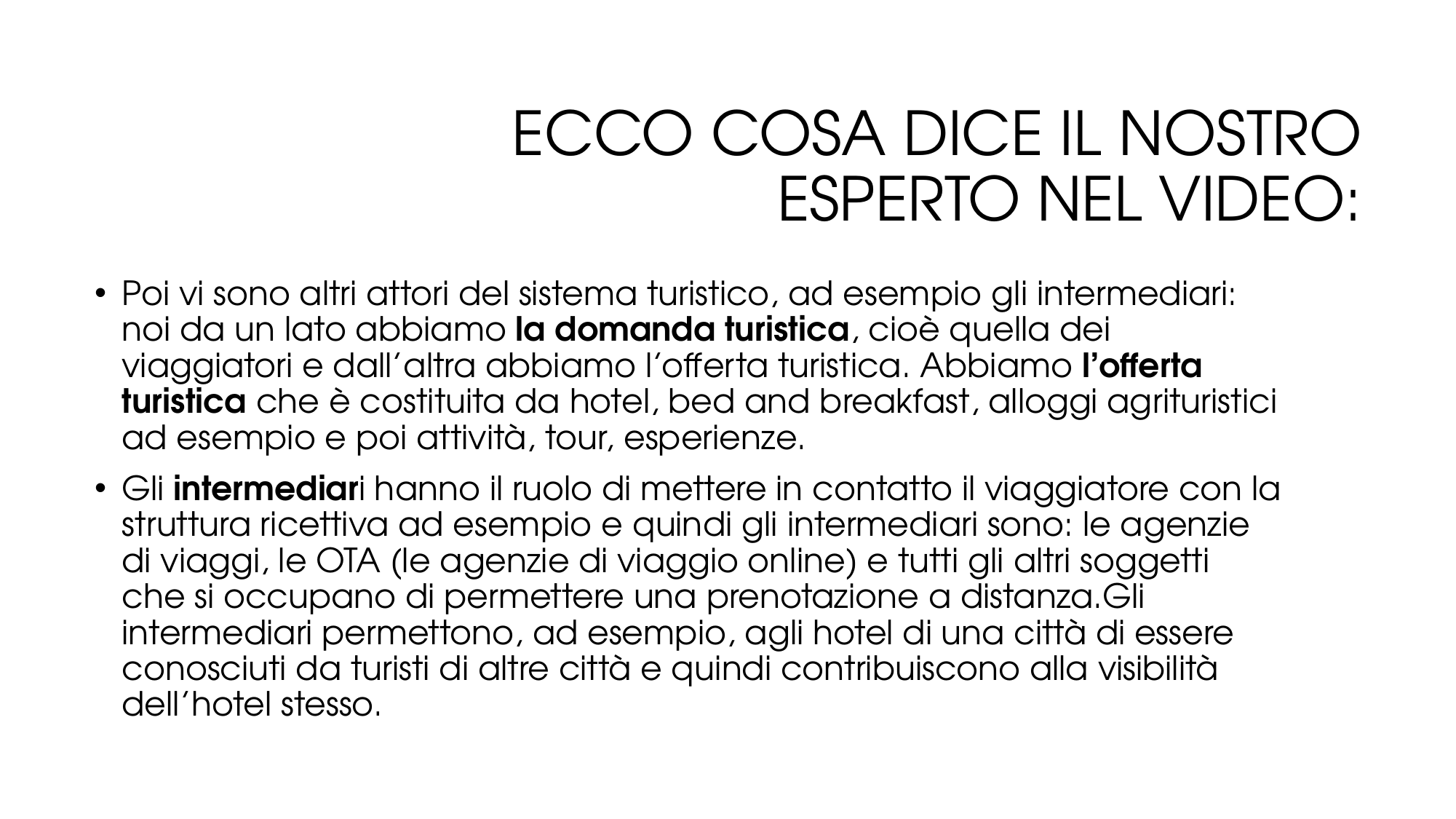

# Ecco cosa dice il nostro esperto nel video:
Poi vi sono altri attori del sistema turistico, ad esempio gli intermediari: noi da un lato abbiamo la domanda turistica, cioè quella dei viaggiatori e dall’altra abbiamo l’offerta turistica. Abbiamo l’offerta turistica che è costituita da hotel, bed and breakfast, alloggi agrituristici ad esempio e poi attività, tour, esperienze.
Gli intermediari hanno il ruolo di mettere in contatto il viaggiatore con la struttura ricettiva ad esempio e quindi gli intermediari sono: le agenzie di viaggi, le OTA (le agenzie di viaggio online) e tutti gli altri soggetti che si occupano di permettere una prenotazione a distanza.Gli intermediari permettono, ad esempio, agli hotel di una città di essere conosciuti da turisti di altre città e quindi contribuiscono alla visibilità dell’hotel stesso.